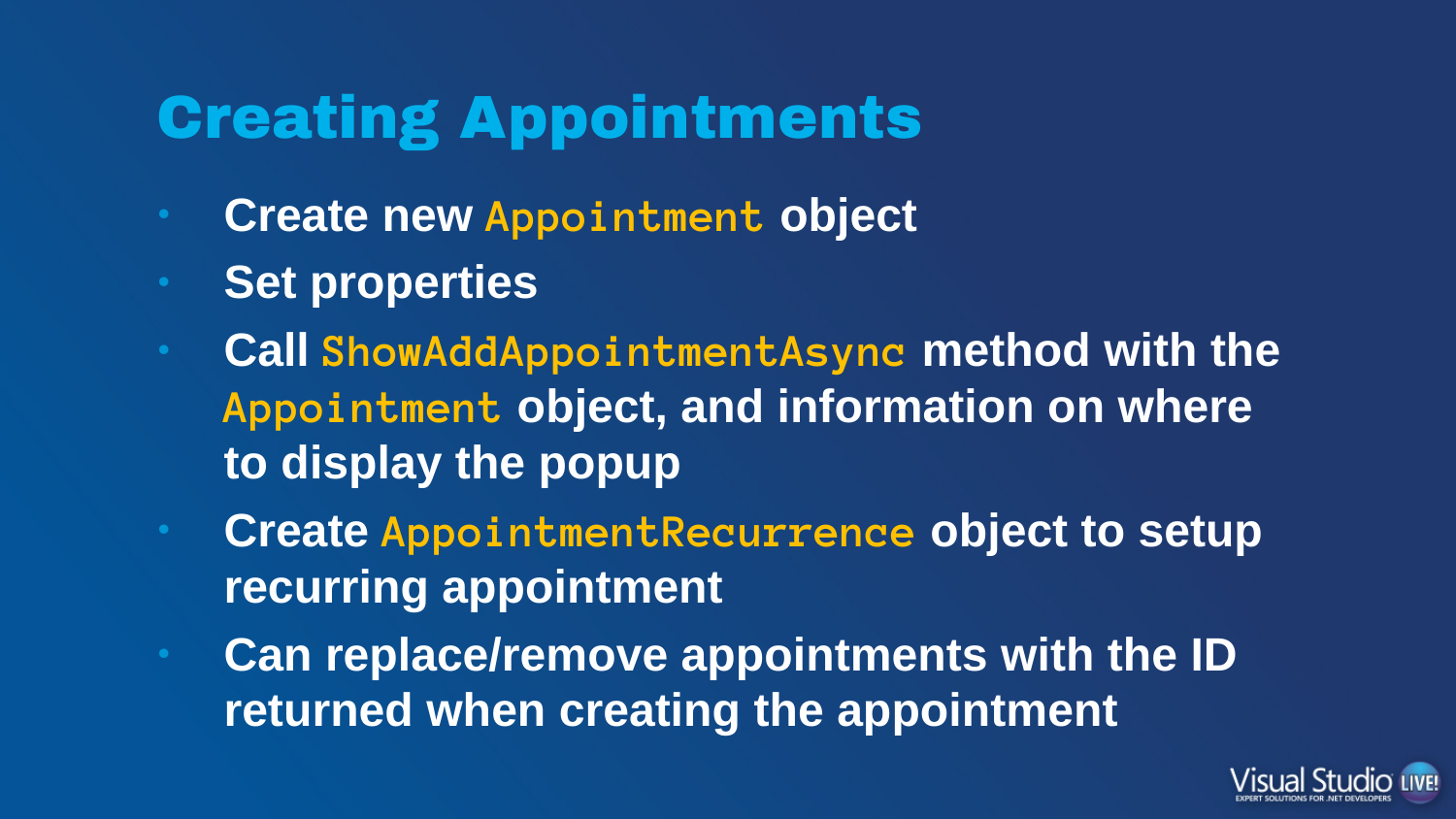

# Creating Appointments
Create new Appointment object
Set properties
Call ShowAddAppointmentAsync method with the Appointment object, and information on where to display the popup
Create AppointmentRecurrence object to setup recurring appointment
Can replace/remove appointments with the ID returned when creating the appointment